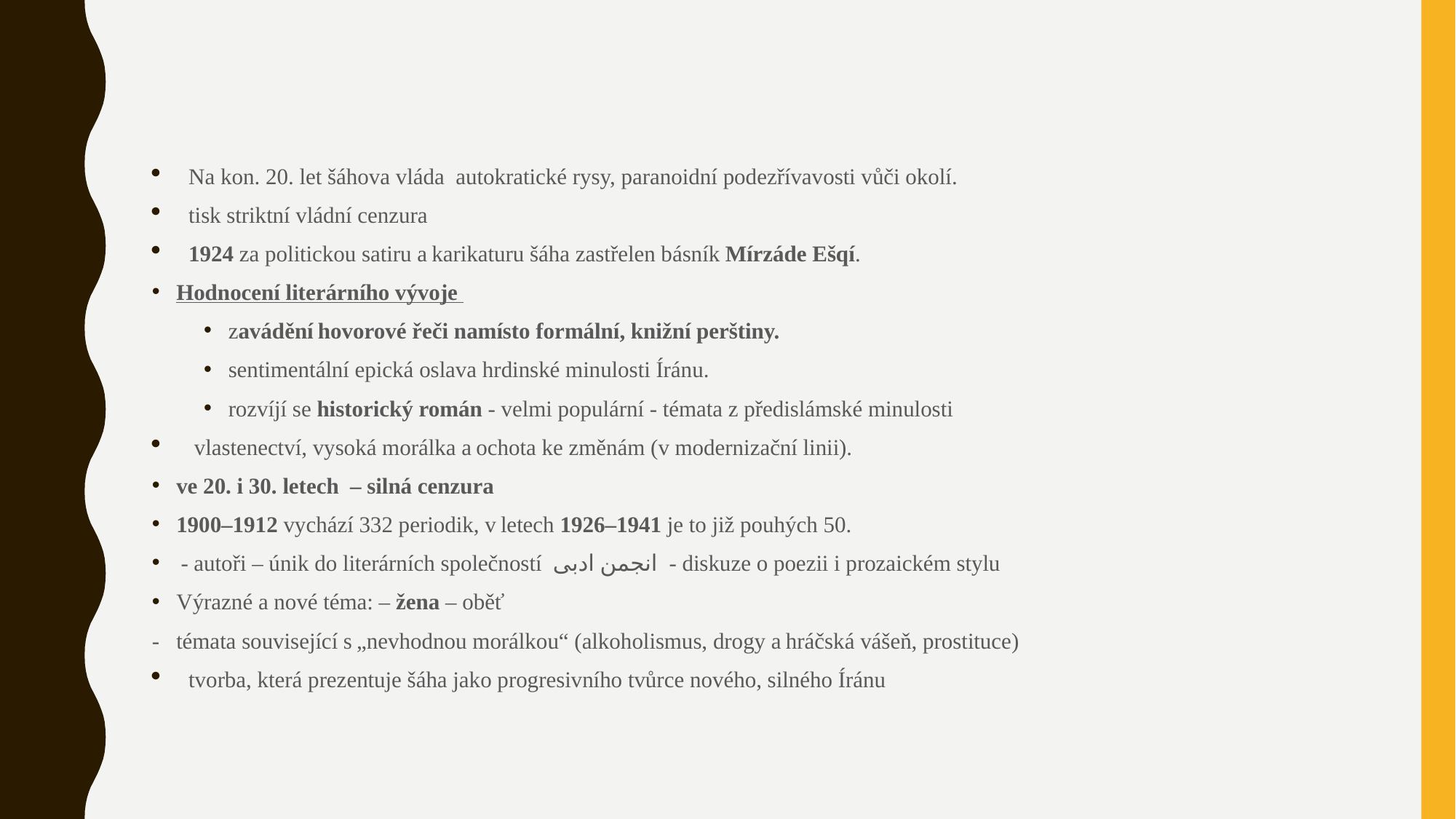

#
Na kon. 20. let šáhova vláda  autokratické rysy, paranoidní podezřívavosti vůči okolí.
tisk striktní vládní cenzura
1924 za politickou satiru a karikaturu šáha zastřelen básník Mírzáde Ešqí.
Hodnocení literárního vývoje
zavádění hovorové řeči namísto formální, knižní perštiny.
sentimentální epická oslava hrdinské minulosti Íránu.
rozvíjí se historický román - velmi populární - témata z předislámské minulosti
 vlastenectví, vysoká morálka a ochota ke změnám (v modernizační linii).
ve 20. i 30. letech  – silná cenzura
1900–1912 vychází 332 periodik, v letech 1926–1941 je to již pouhých 50.
 - autoři – únik do literárních společností  انجمن ادبی  - diskuze o poezii i prozaickém stylu
Výrazné a nové téma: – žena – oběť
-   témata související s „nevhodnou morálkou“ (alkoholismus, drogy a hráčská vášeň, prostituce)
tvorba, která prezentuje šáha jako progresivního tvůrce nového, silného Íránu